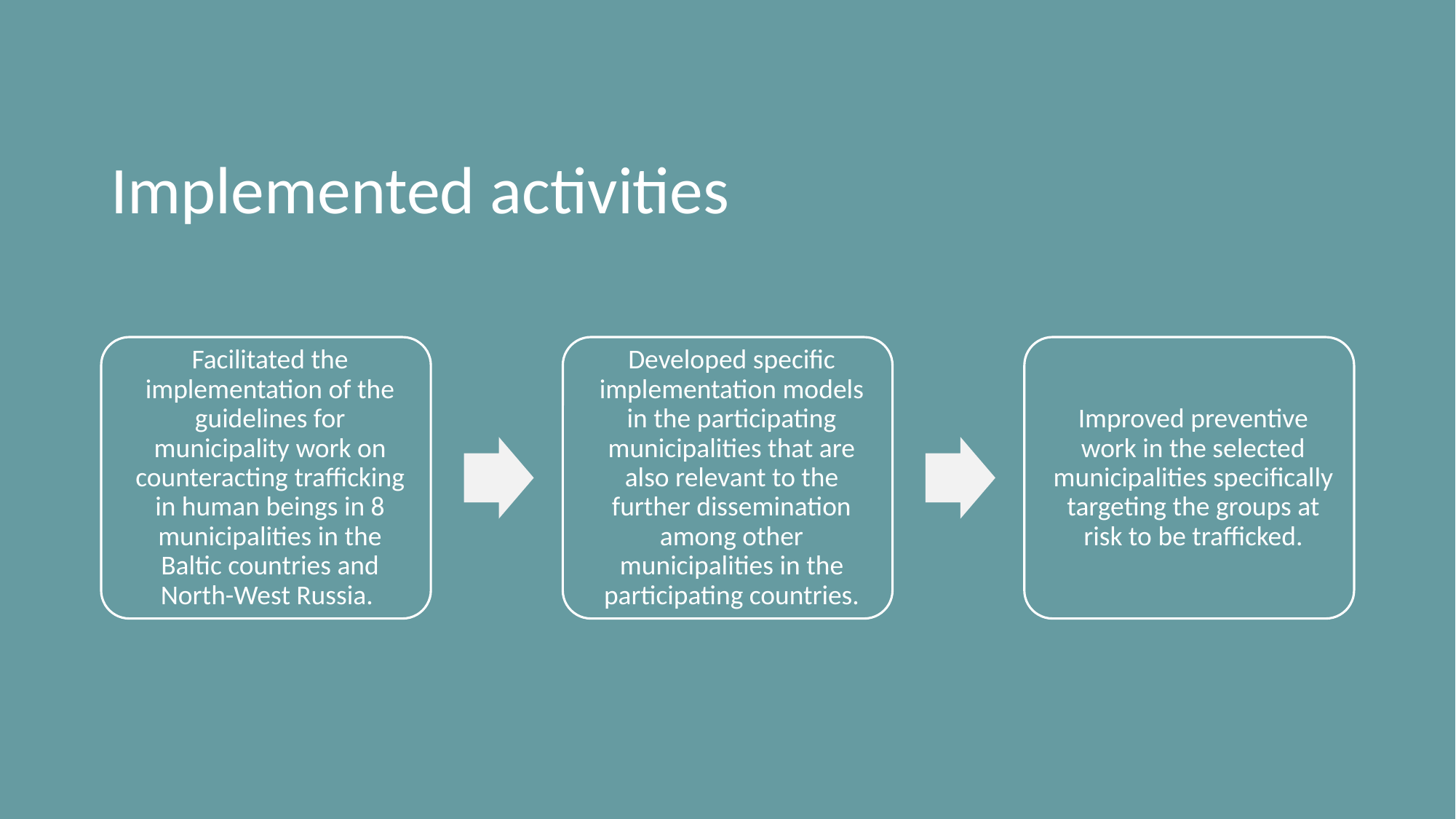

# Implemented activities
Facilitated the implementation of the guidelines for municipality work on counteracting trafficking in human beings in 8 municipalities in the Baltic countries and North-West Russia.

Developed specific implementation models in the participating municipalities that are also relevant to the further dissemination among other municipalities in the participating countries.

Improved preventive work in the selected municipalities specifically targeting the groups at risk to be trafficked.